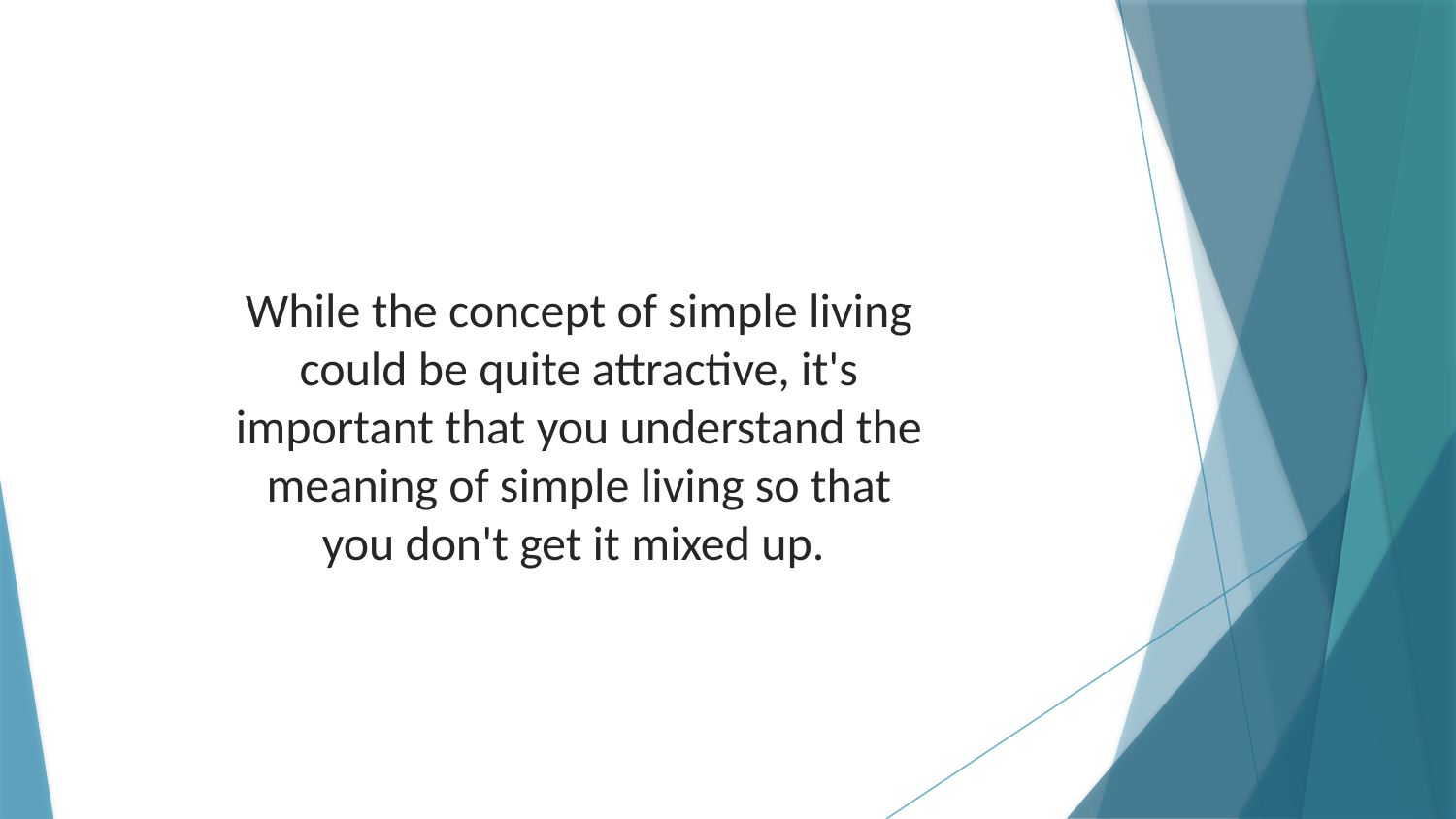

While the concept of simple living could be quite attractive, it's important that you understand the meaning of simple living so that you don't get it mixed up.